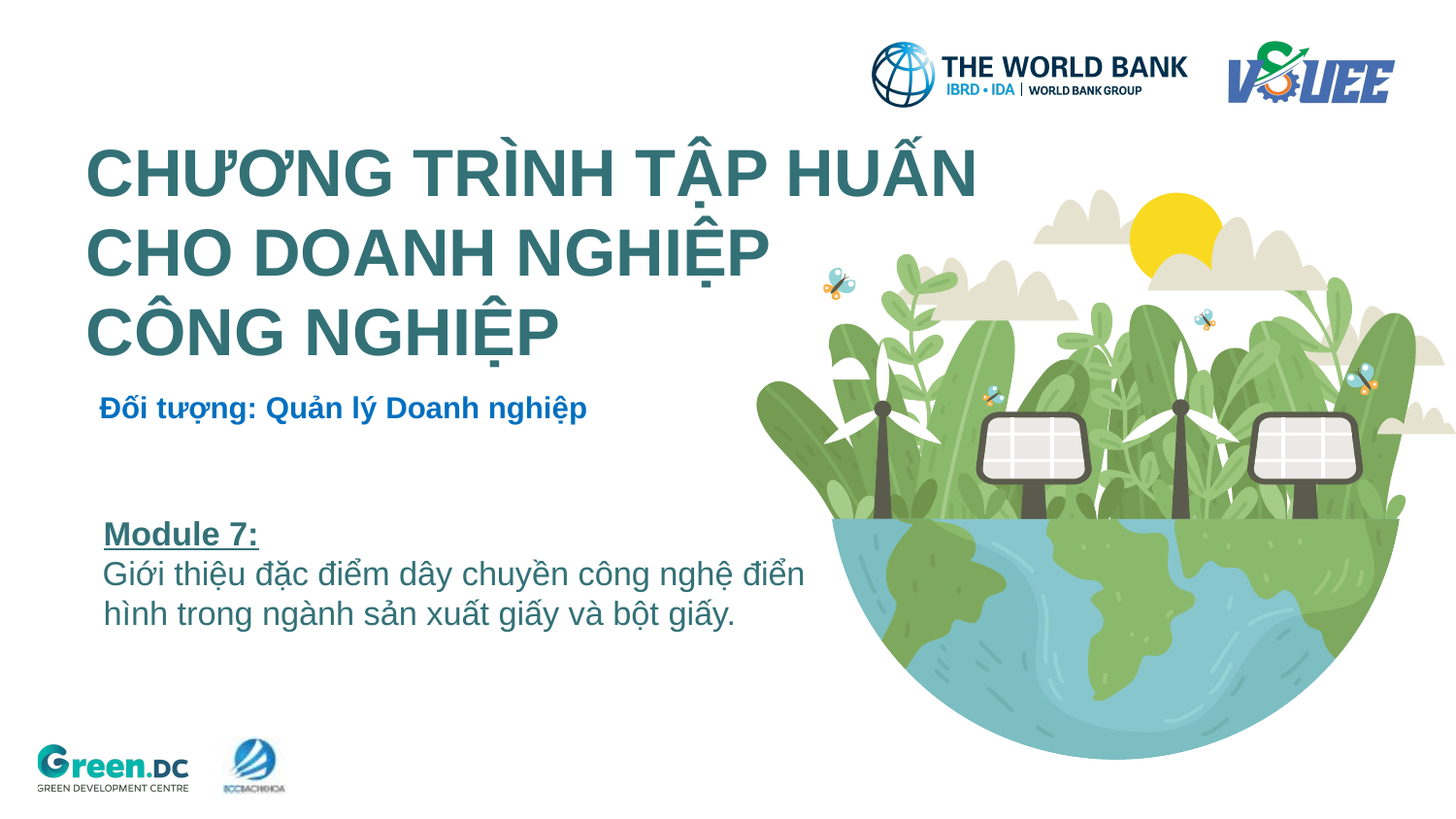

# CHƯƠNG TRÌNH TẬP HUẤN CHO DOANH NGHIỆP CÔNG NGHIỆP

Đối tượng: Quản lý Doanh nghiệp
Module 7:
Giới thiệu đặc điểm dây chuyền công nghệ điển hình trong ngành sản xuất giấy và bột giấy.